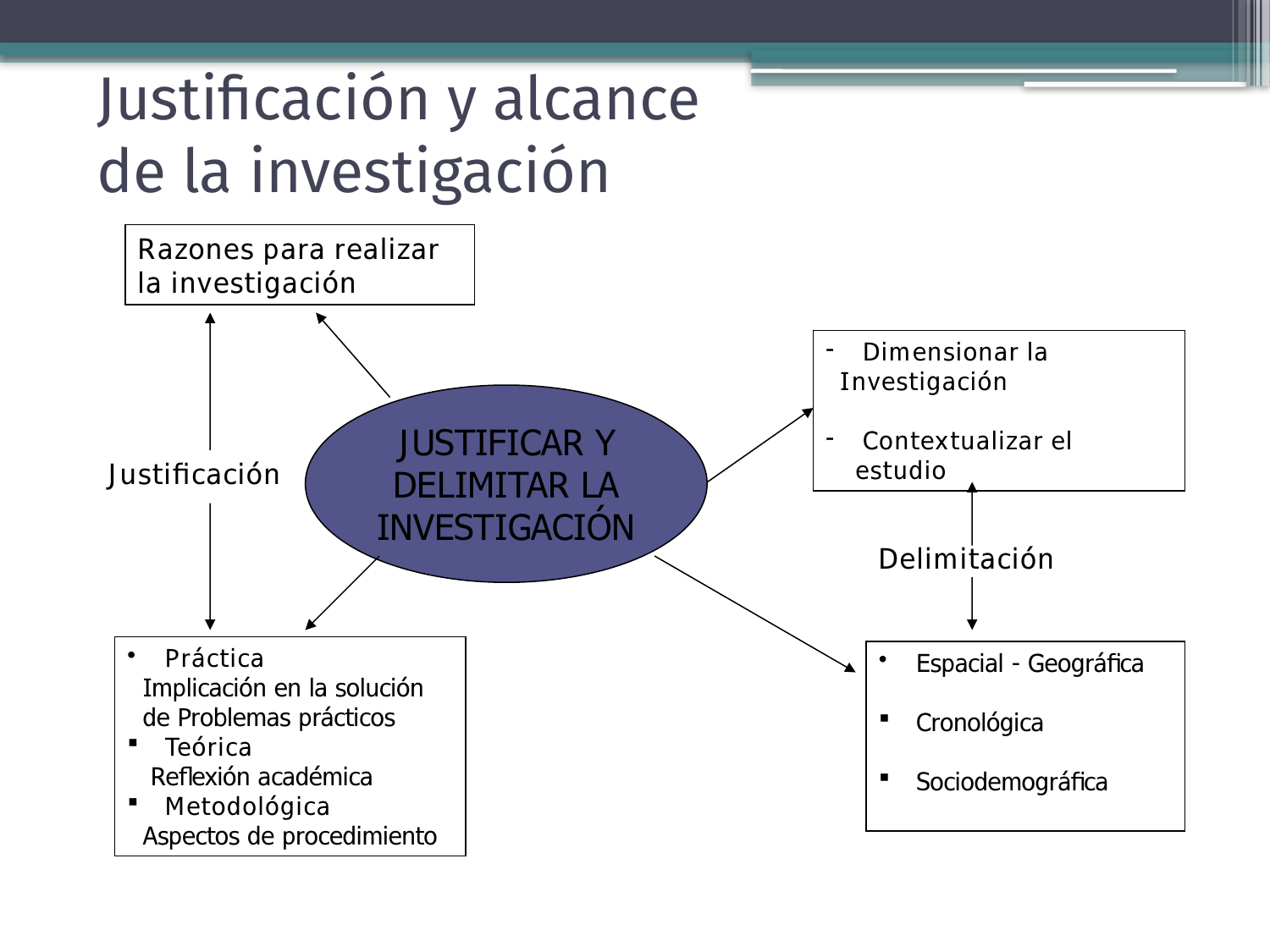

# Justificación y alcance de la investigación
Razones para realizar
la investigación

 Dimensionar la
  Investigación

 Contextualizar el estudio
JUSTIFICAR Y DELIMITAR LA INVESTIGACIÓN

Justificación

Delimitación

 Práctica
  Implicación en la solución
  de Problemas prácticos
 Teórica
   Reflexión académica
 Metodológica
  Aspectos de procedimiento
 Espacial - Geográfica

 Cronológica

 Sociodemográfica